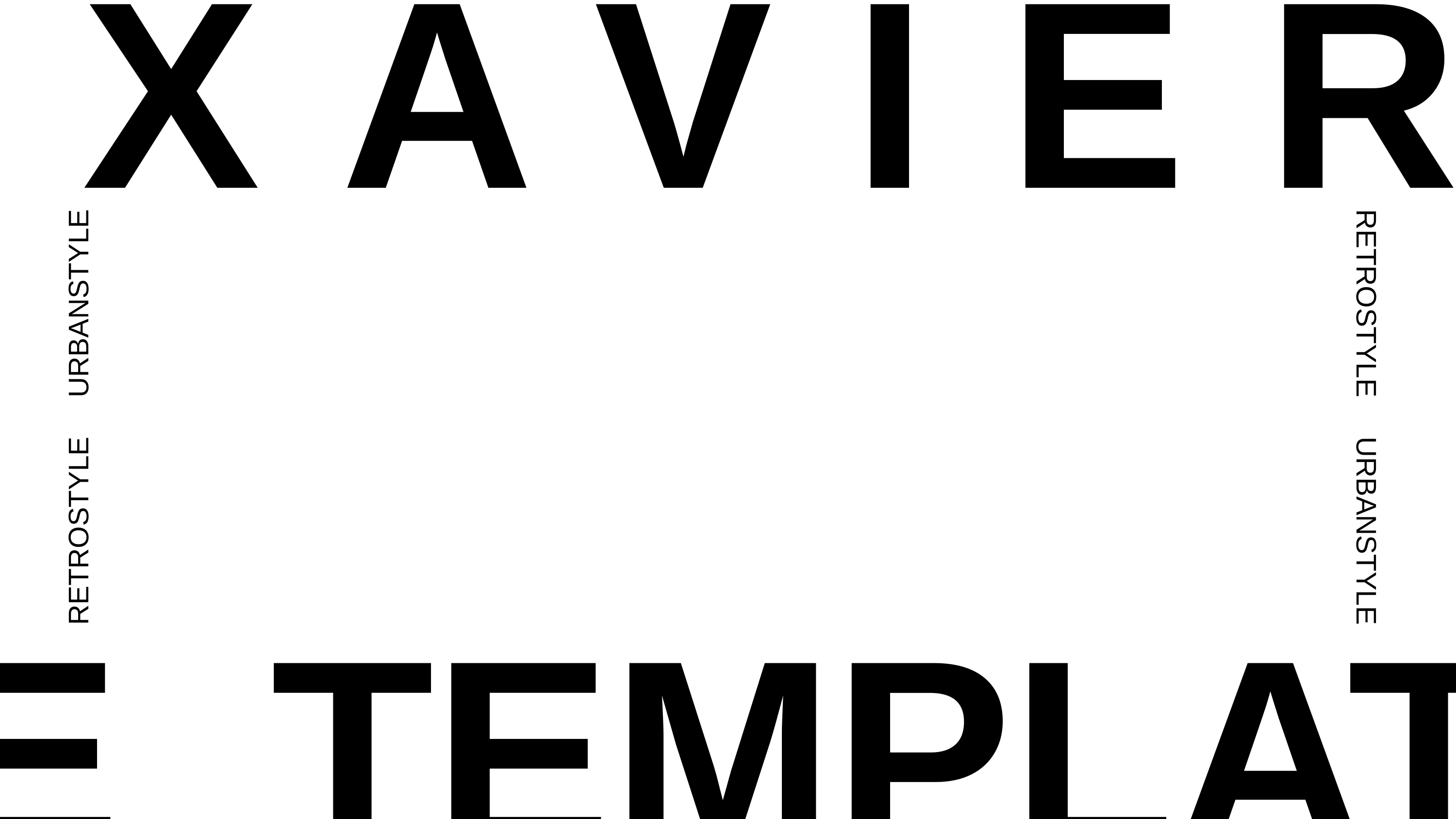

XAVIER

NEWPRESENTATION.2019.
RETROSTYLE     URBANSTYLE
RETROSTYLE     URBANSTYLE
E
TEMPLAT